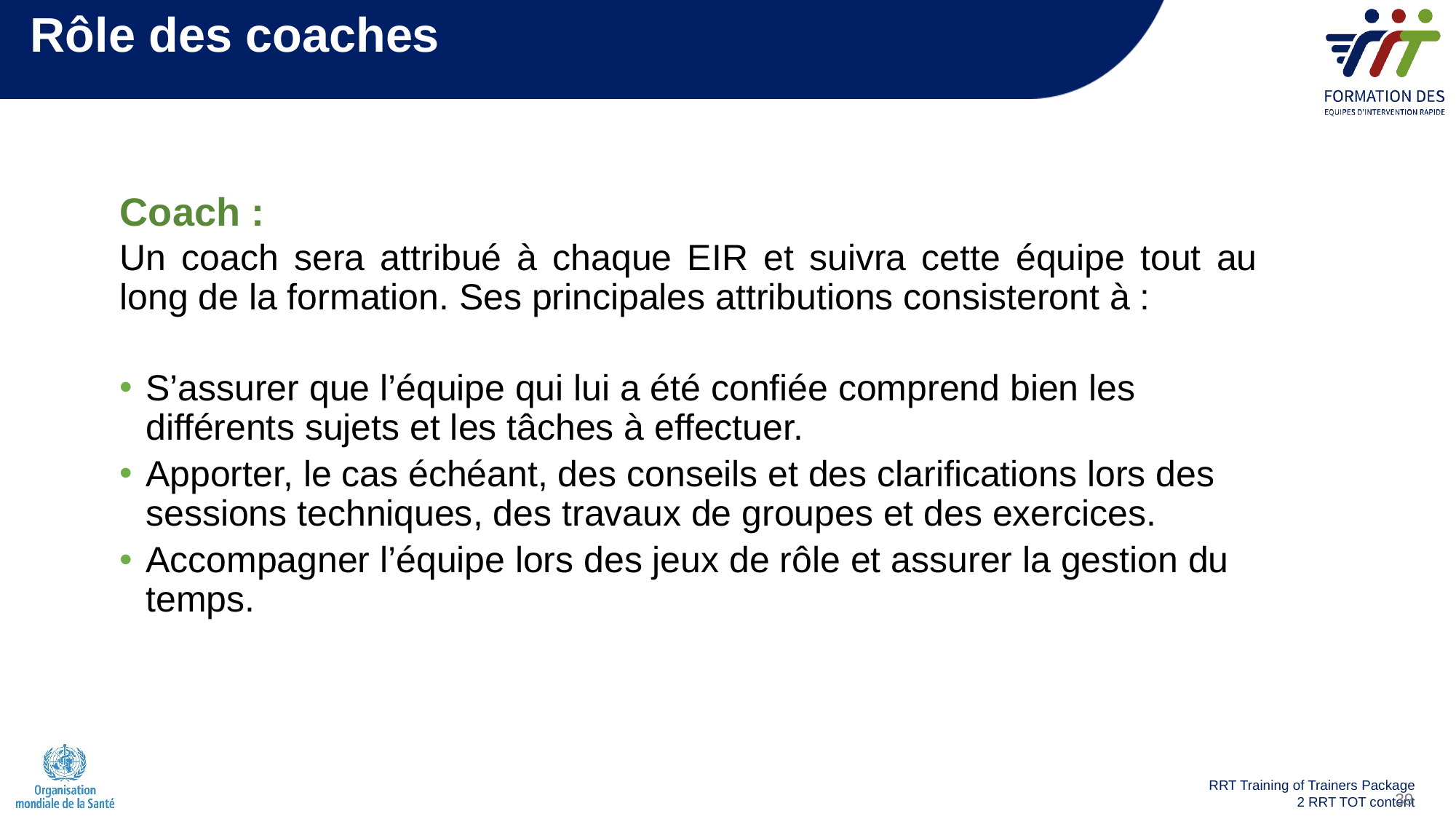

# Rôle des coaches
Coach :
Un coach sera attribué à chaque EIR et suivra cette équipe tout au long de la formation. Ses principales attributions consisteront à :

S’assurer que l’équipe qui lui a été confiée comprend bien les différents sujets et les tâches à effectuer.
Apporter, le cas échéant, des conseils et des clarifications lors des sessions techniques, des travaux de groupes et des exercices.
Accompagner l’équipe lors des jeux de rôle et assurer la gestion du temps.